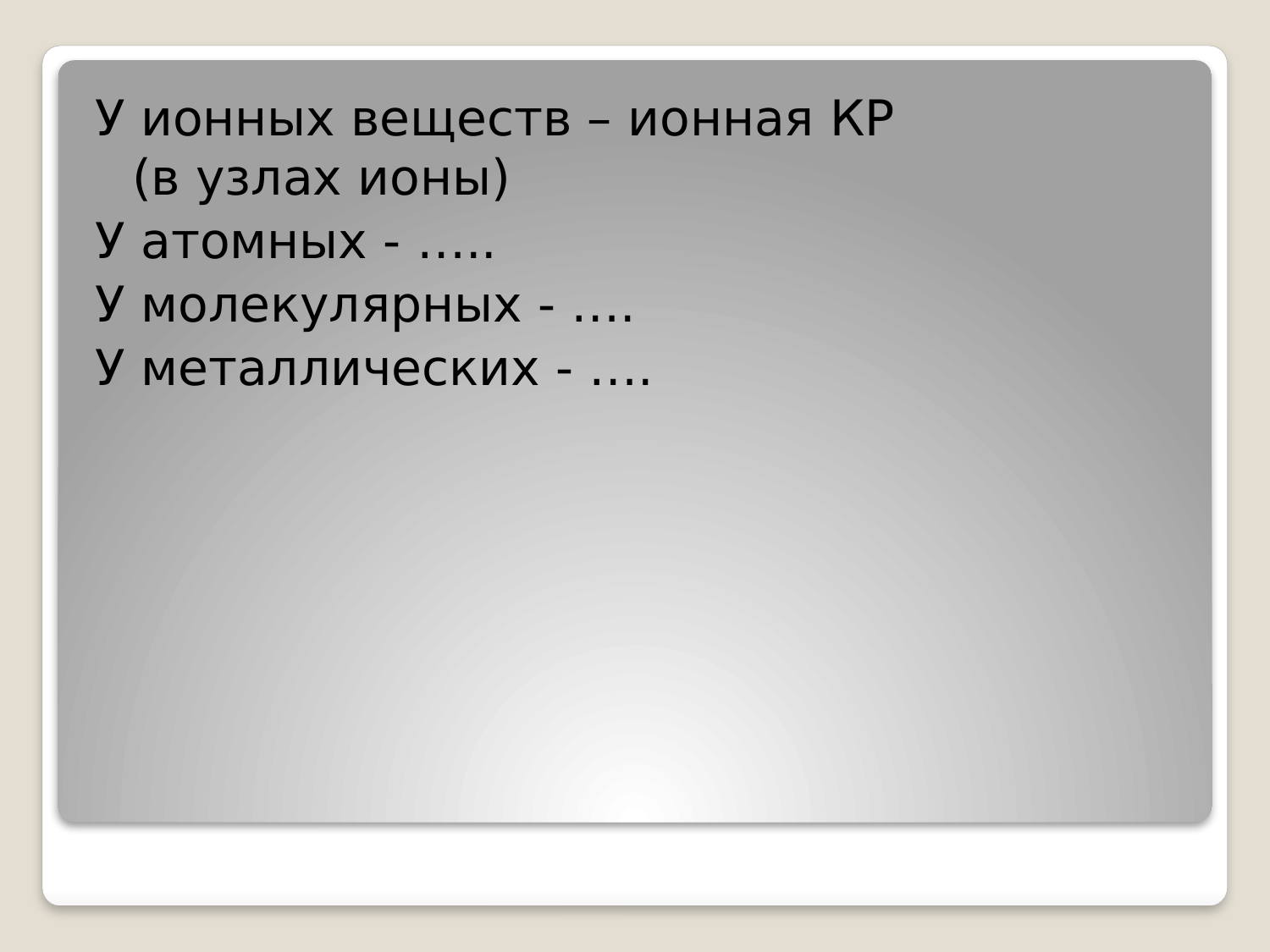

У ионных веществ – ионная КР
(в узлах ионы)
У атомных - …..
У молекулярных - ….
У металлических - ….